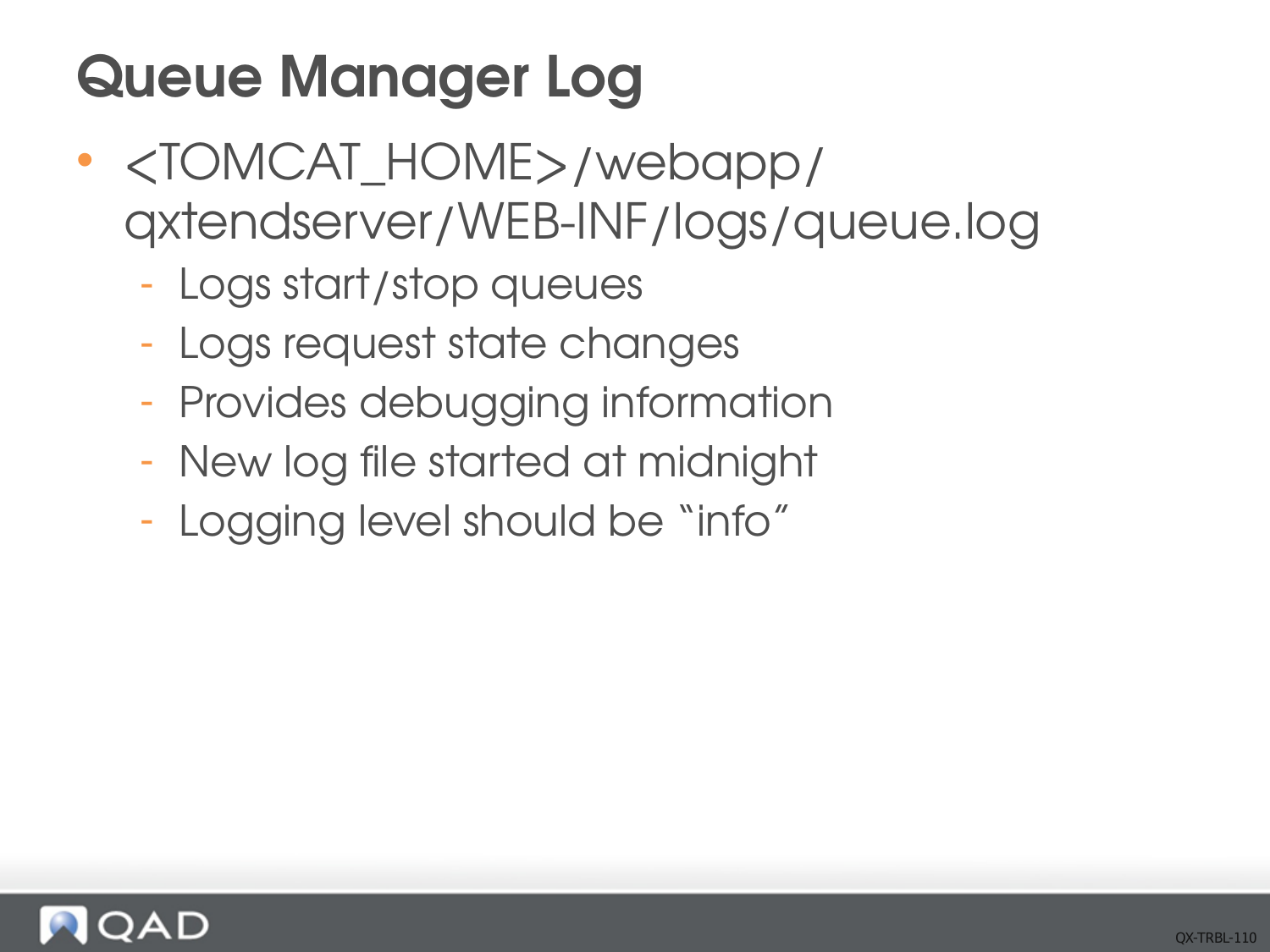

# Queue Manager Log
<TOMCAT_HOME>/webapp/qxtendserver/WEB-INF/logs/queue.log
Logs start/stop queues
Logs request state changes
Provides debugging information
New log file started at midnight
Logging level should be “info”
QX-TRBL-110